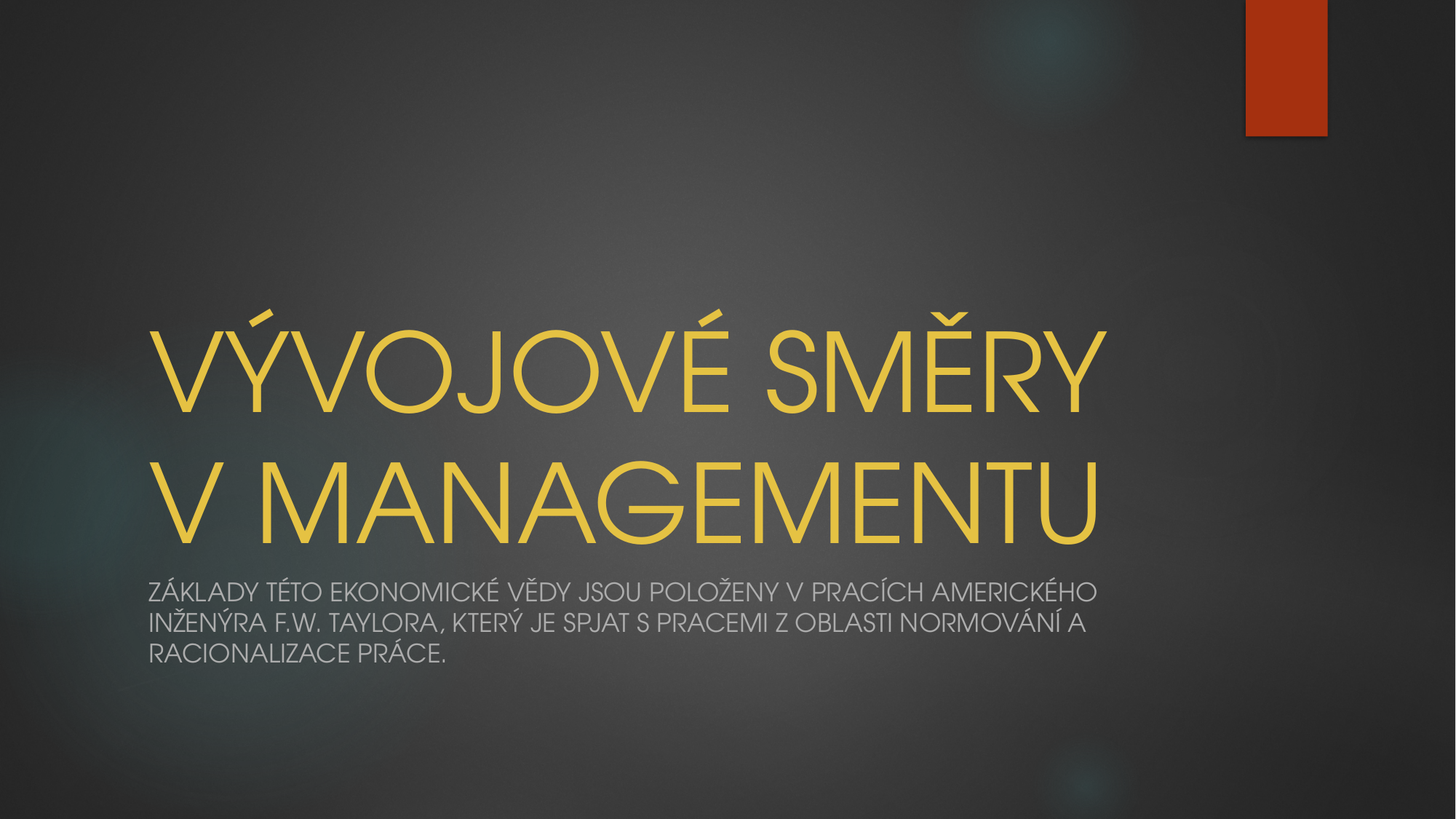

# VÝVOJOVÉ SMĚRY V MANAGEMENTU
Základy této ekonomické vědy jsou položeny v pracích amerického inženýra F.W. Taylora, který je spjat s pracemi z oblasti normování a racionalizace práce.